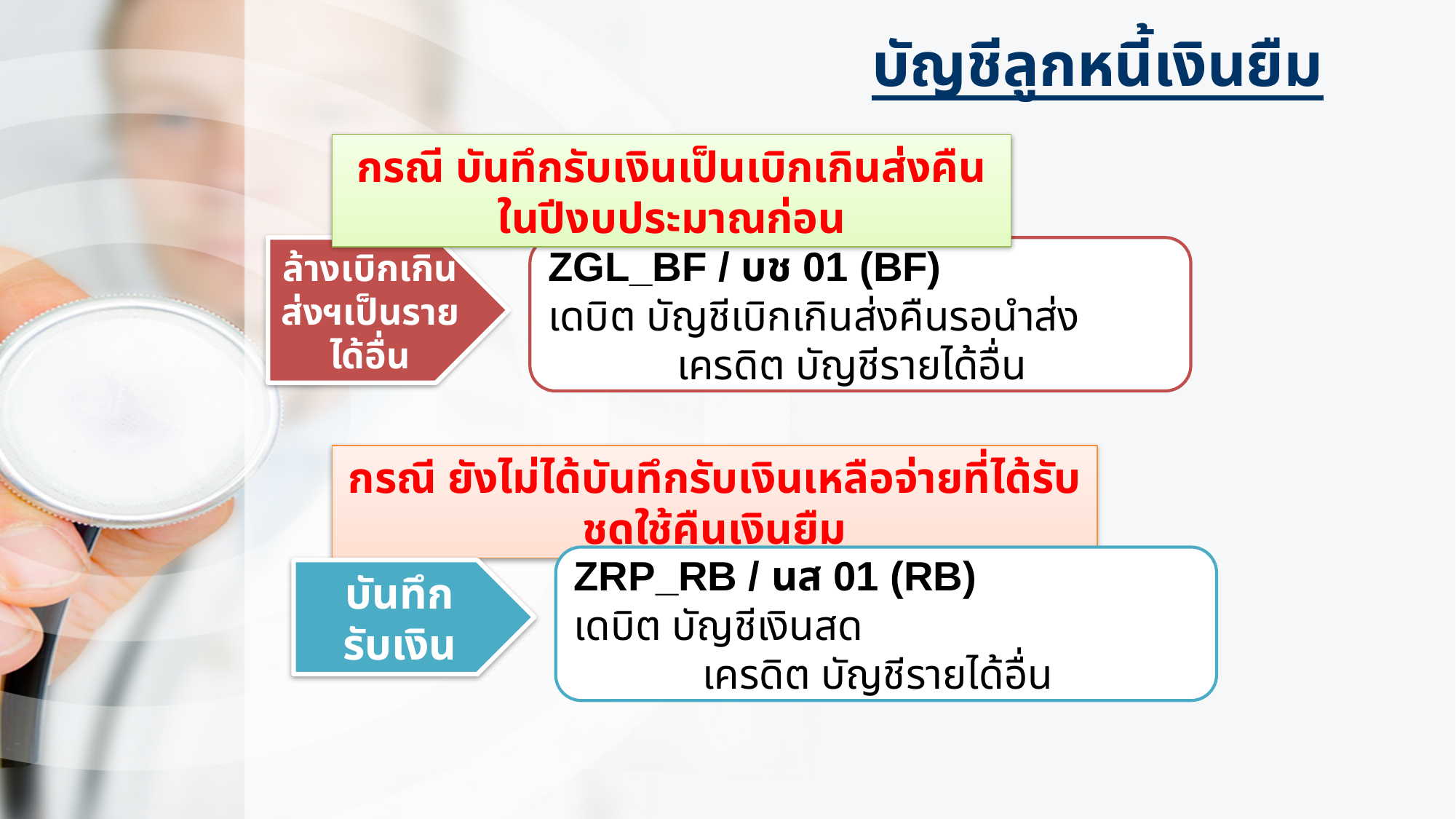

บัญชีลูกหนี้เงินยืม
กรณี บันทึกรับเงินเป็นเบิกเกินส่งคืนในปีงบประมาณก่อน
ZGL_BF / บช 01 (BF)
เดบิต บัญชีเบิกเกินส่งคืนรอนำส่ง
            เครดิต บัญชีรายได้อื่น
ล้างเบิกเกินส่งฯเป็นรายได้อื่น
กรณี ยังไม่ได้บันทึกรับเงินเหลือจ่ายที่ได้รับชดใช้คืนเงินยืม
ZRP_RB / นส 01 (RB)
เดบิต บัญชีเงินสด
            เครดิต บัญชีรายได้อื่น
บันทึก
รับเงิน